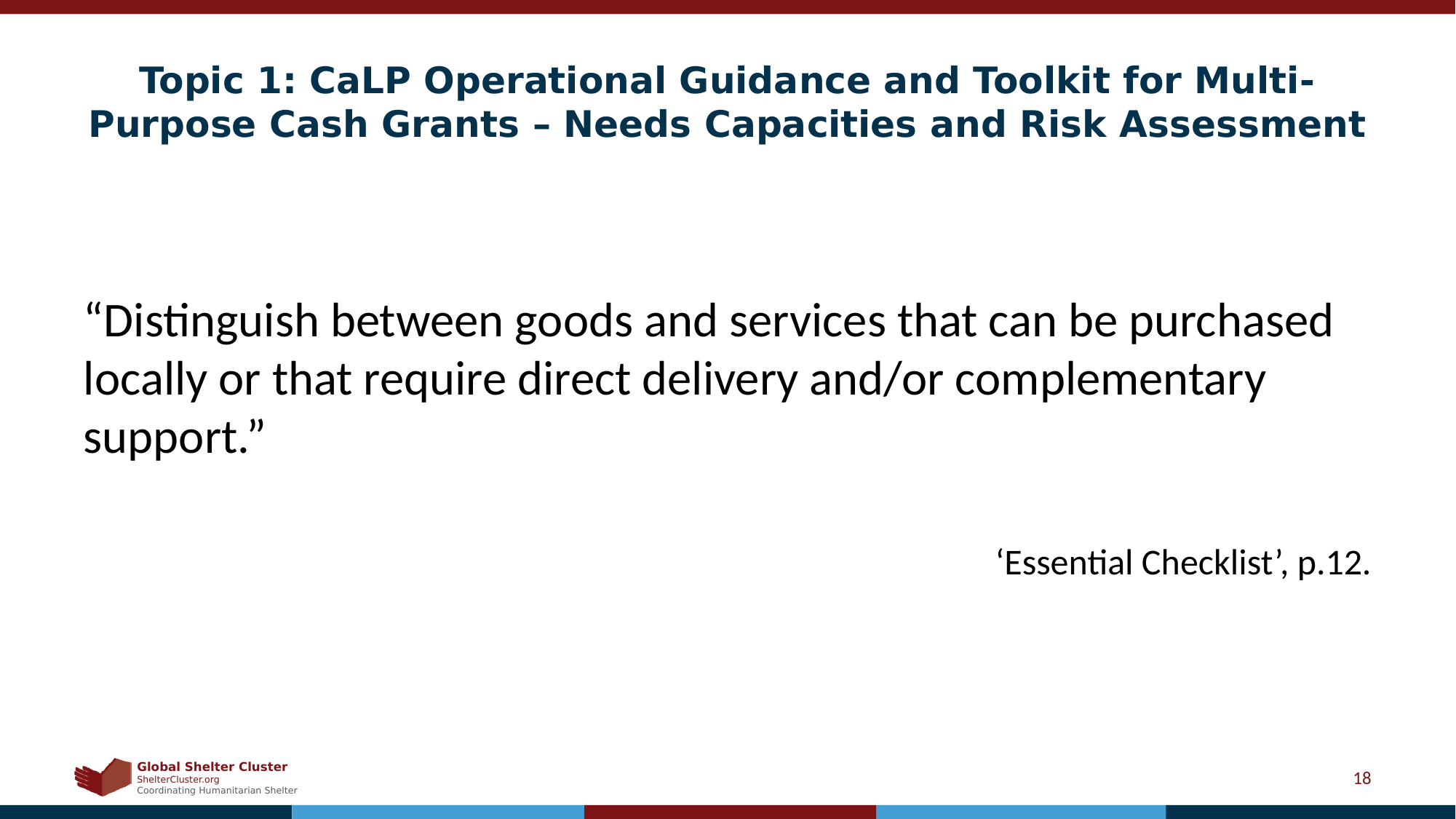

# Topic 1: CaLP Operational Guidance and Toolkit for Multi-Purpose Cash Grants – Needs Capacities and Risk Assessment
“Distinguish between goods and services that can be purchased locally or that require direct delivery and/or complementary support.”

‘Essential Checklist’, p.12.

18